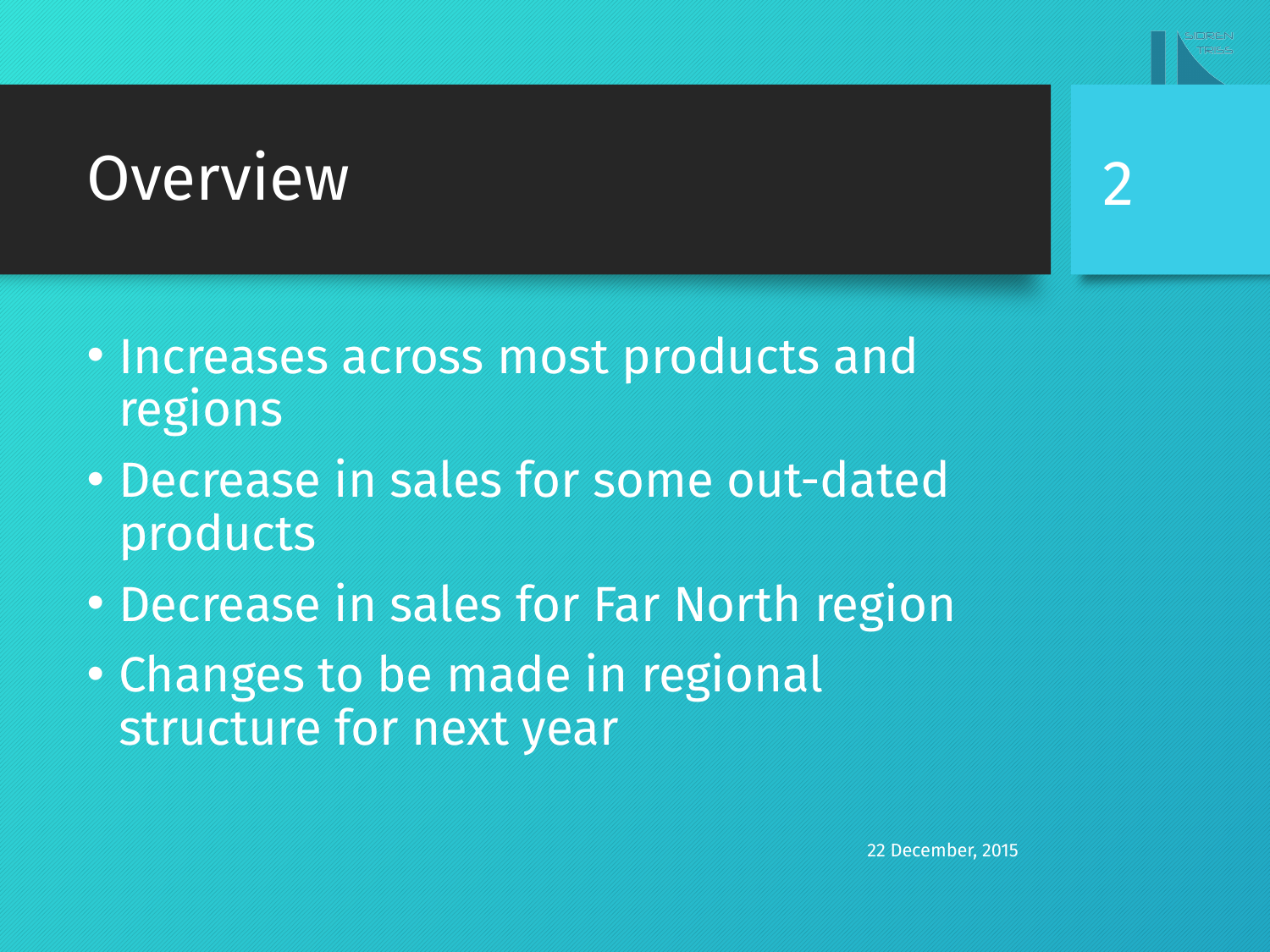

# Overview
2
Increases across most products and regions
Decrease in sales for some out-dated products
Decrease in sales for Far North region
Changes to be made in regional structure for next year
22 December, 2015